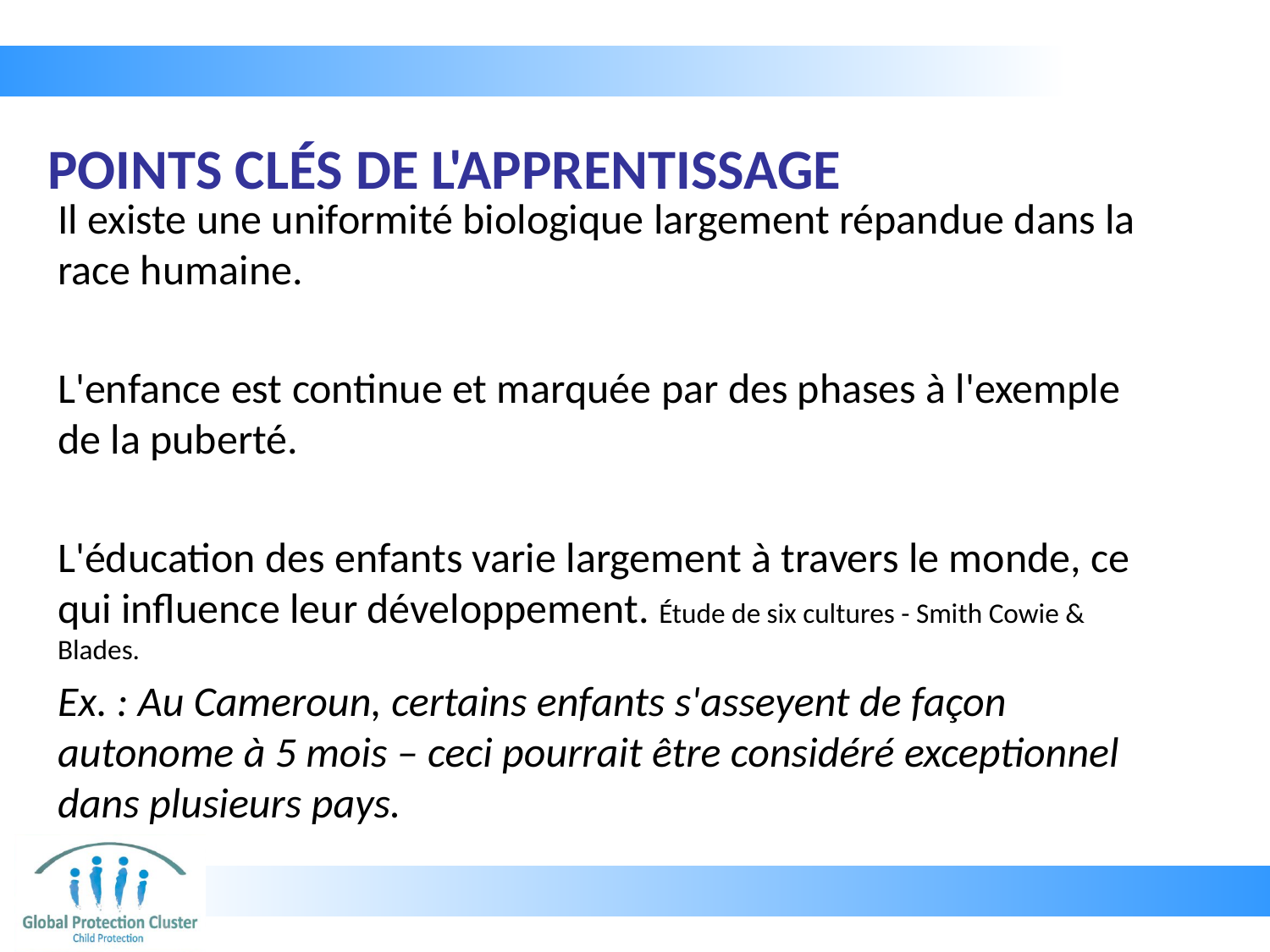

# POINTS CLÉS DE L'APPRENTISSAGE

Il existe une uniformité biologique largement répandue dans la race humaine.

L'enfance est continue et marquée par des phases à l'exemple de la puberté.

L'éducation des enfants varie largement à travers le monde, ce qui influence leur développement. Étude de six cultures - Smith Cowie & Blades.
Ex. : Au Cameroun, certains enfants s'asseyent de façon autonome à 5 mois – ceci pourrait être considéré exceptionnel dans plusieurs pays.